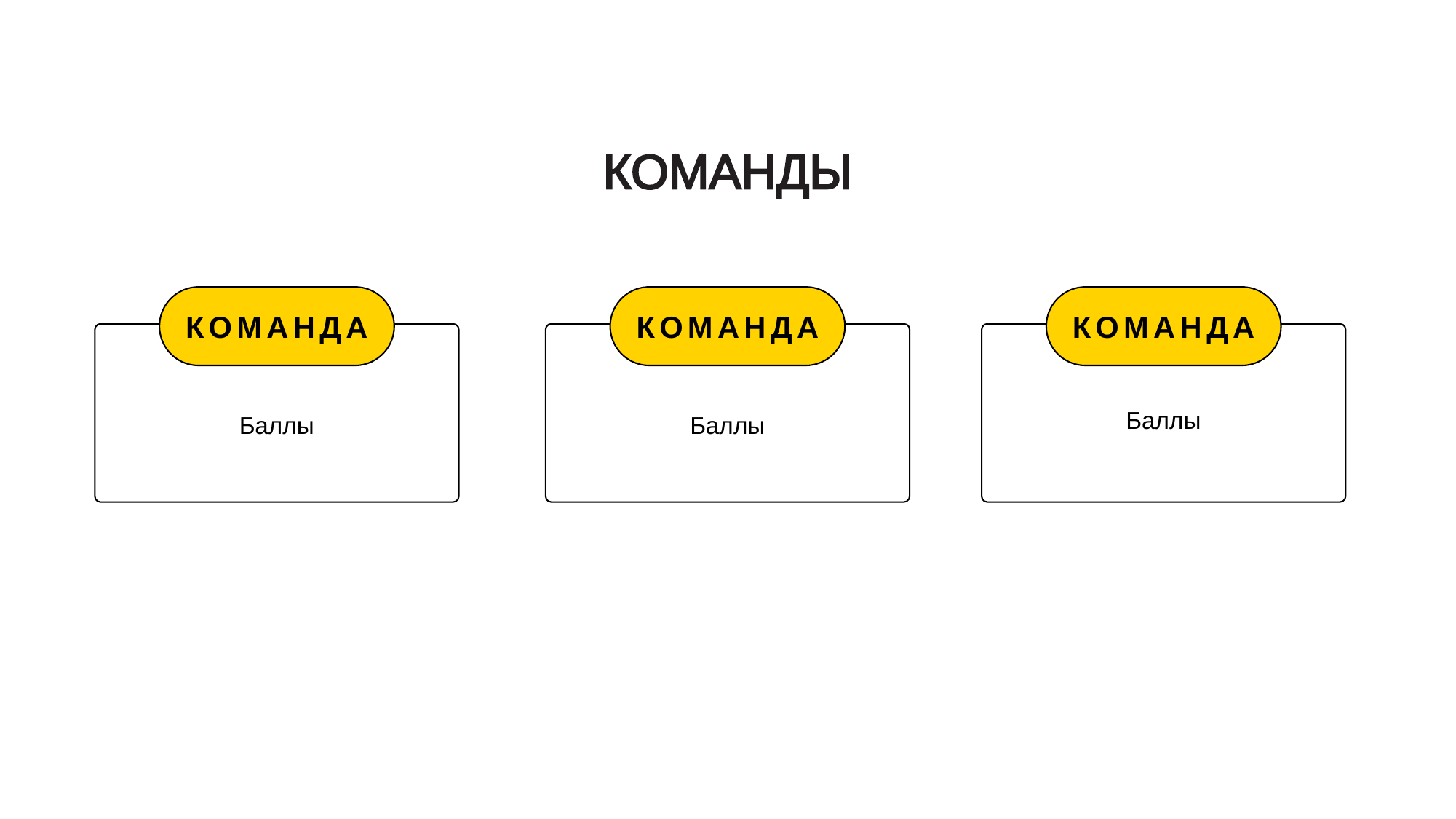

КОМАНДЫ
КОМАНДА
КОМАНДА
КОМАНДА

Баллы
Баллы
Баллы